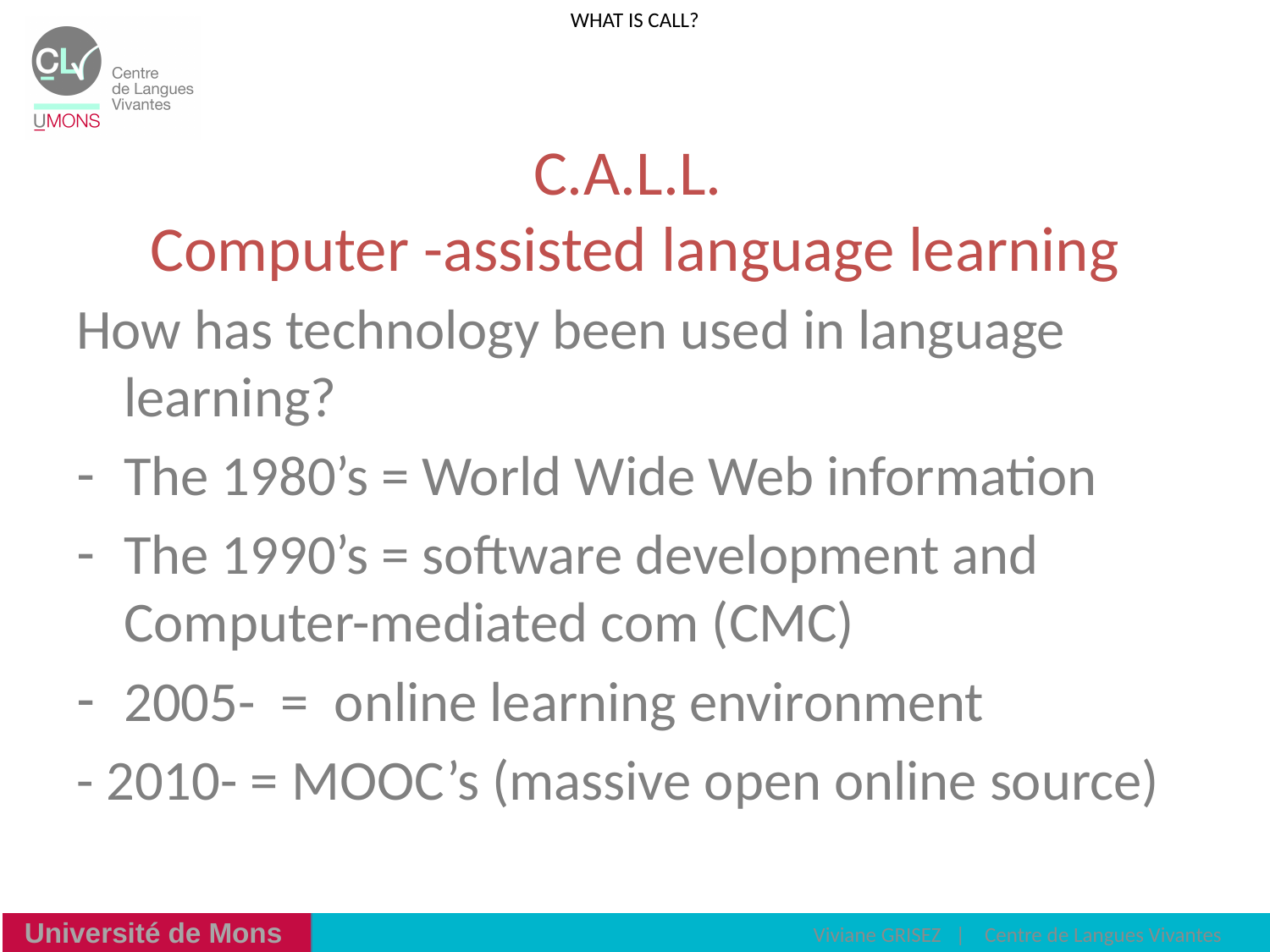

What is call?
# C.A.L.L. Computer -assisted language learning
How has technology been used in language learning?
The 1980’s = World Wide Web information
The 1990’s = software development and Computer-mediated com (CMC)
2005-  =  online learning environment
- 2010- = MOOC’s (massive open online source)
 Viviane GRISEZ   |    Centre de Langues Vivantes